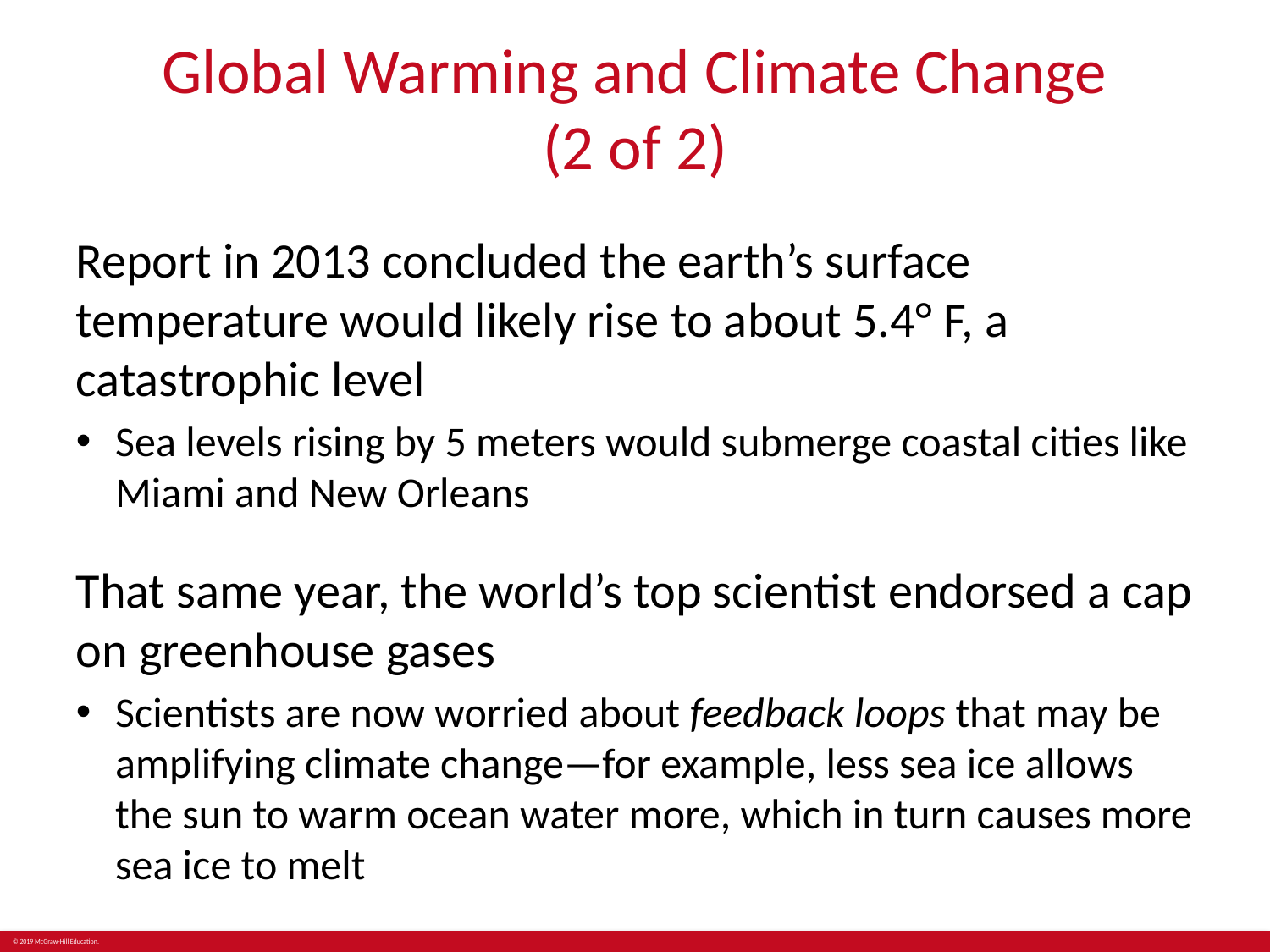

# Global Warming and Climate Change (2 of 2)
Report in 2013 concluded the earth’s surface temperature would likely rise to about 5.4° F, a catastrophic level
Sea levels rising by 5 meters would submerge coastal cities like Miami and New Orleans
That same year, the world’s top scientist endorsed a cap on greenhouse gases
Scientists are now worried about feedback loops that may be amplifying climate change—for example, less sea ice allows the sun to warm ocean water more, which in turn causes more sea ice to melt